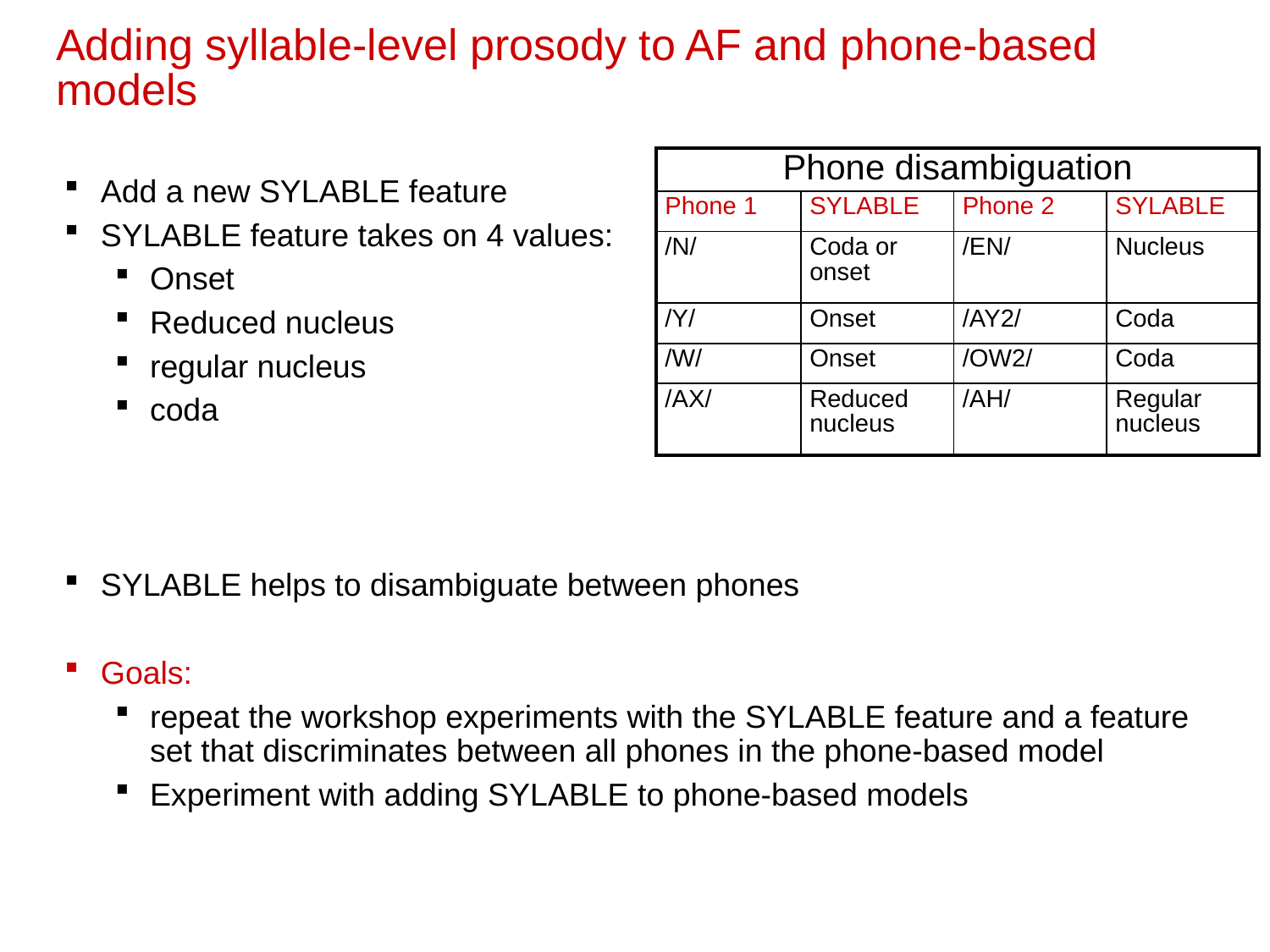

# Adding syllable-level prosody to AF and phone-based models
| Phone disambiguation |  |  |  |
| --- | --- | --- | --- |
| Phone 1 | SYLABLE | Phone 2 | SYLABLE |
| /N/ | Coda or onset | /EN/ | Nucleus |
| /Y/ | Onset | /AY2/ | Coda |
| /W/ | Onset | /OW2/ | Coda |
| /AX/ | Reduced nucleus | /AH/ | Regular nucleus |
Add a new SYLABLE feature
SYLABLE feature takes on 4 values:
Onset
Reduced nucleus
regular nucleus
coda

SYLABLE helps to disambiguate between phones

Goals:
repeat the workshop experiments with the SYLABLE feature and a feature set that discriminates between all phones in the phone-based model
Experiment with adding SYLABLE to phone-based models